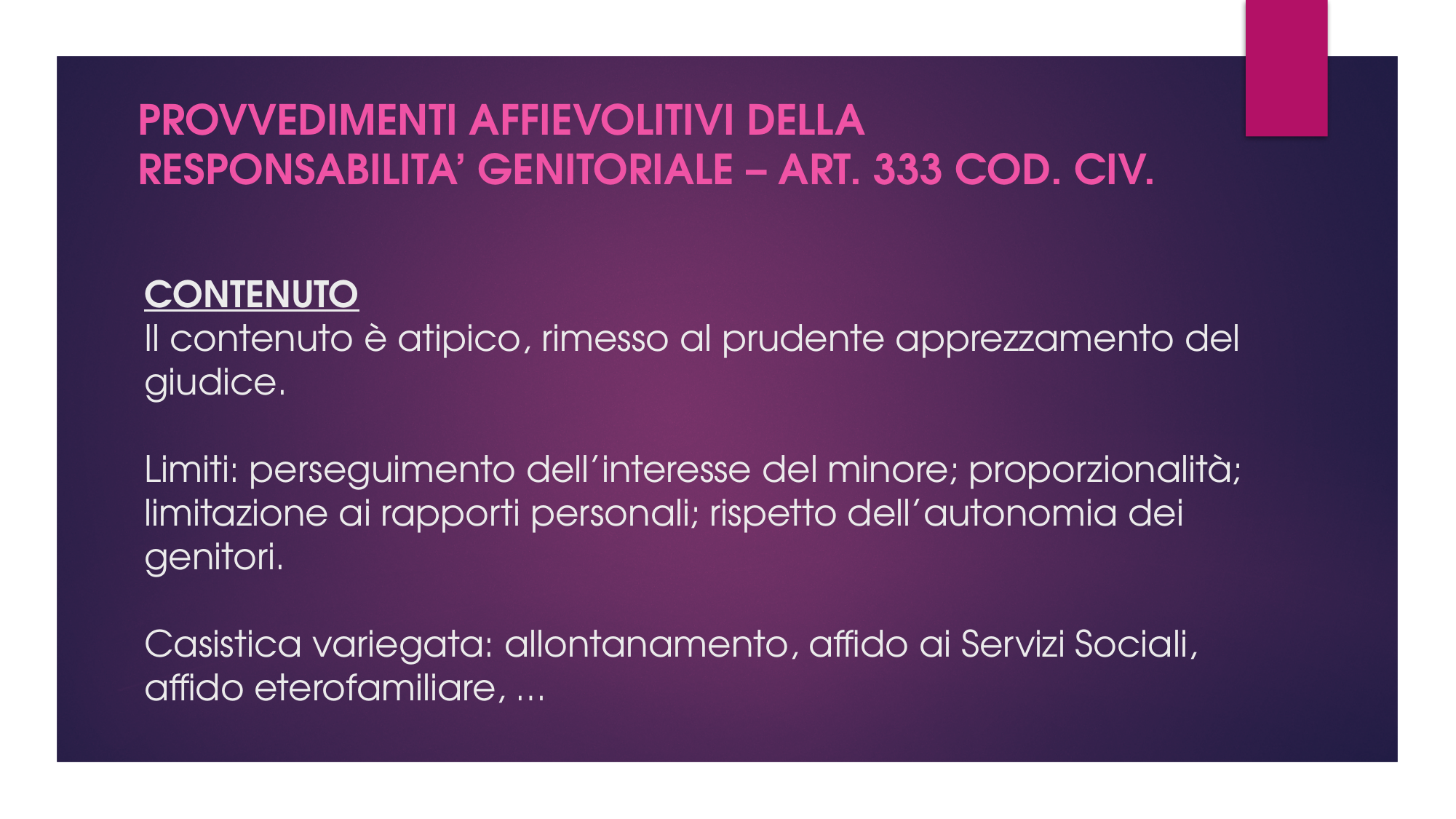

PROVVEDIMENTI AFFIEVOLITIVI DELLA responsabilita’ genitoriale – art. 333 cod. civ.
# CONTENUTO Il contenuto è atipico, rimesso al prudente apprezzamento del giudice. Limiti: perseguimento dell’interesse del minore; proporzionalità; limitazione ai rapporti personali; rispetto dell’autonomia dei genitori. Casistica variegata: allontanamento, affido ai Servizi Sociali, affido eterofamiliare, …